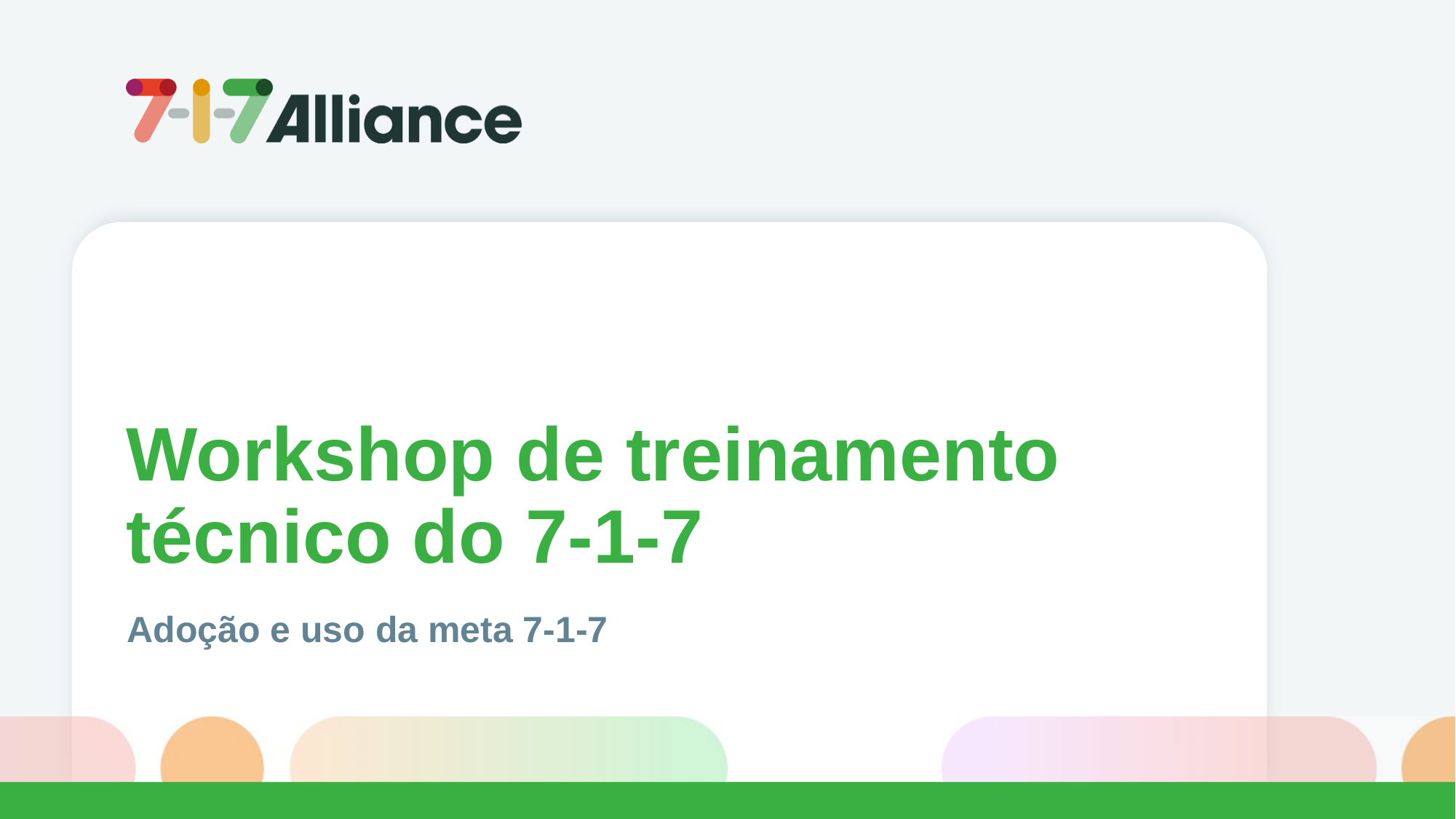

Workshop de treinamento técnico do 7-1-7

Adoção e uso da meta 7-1-7